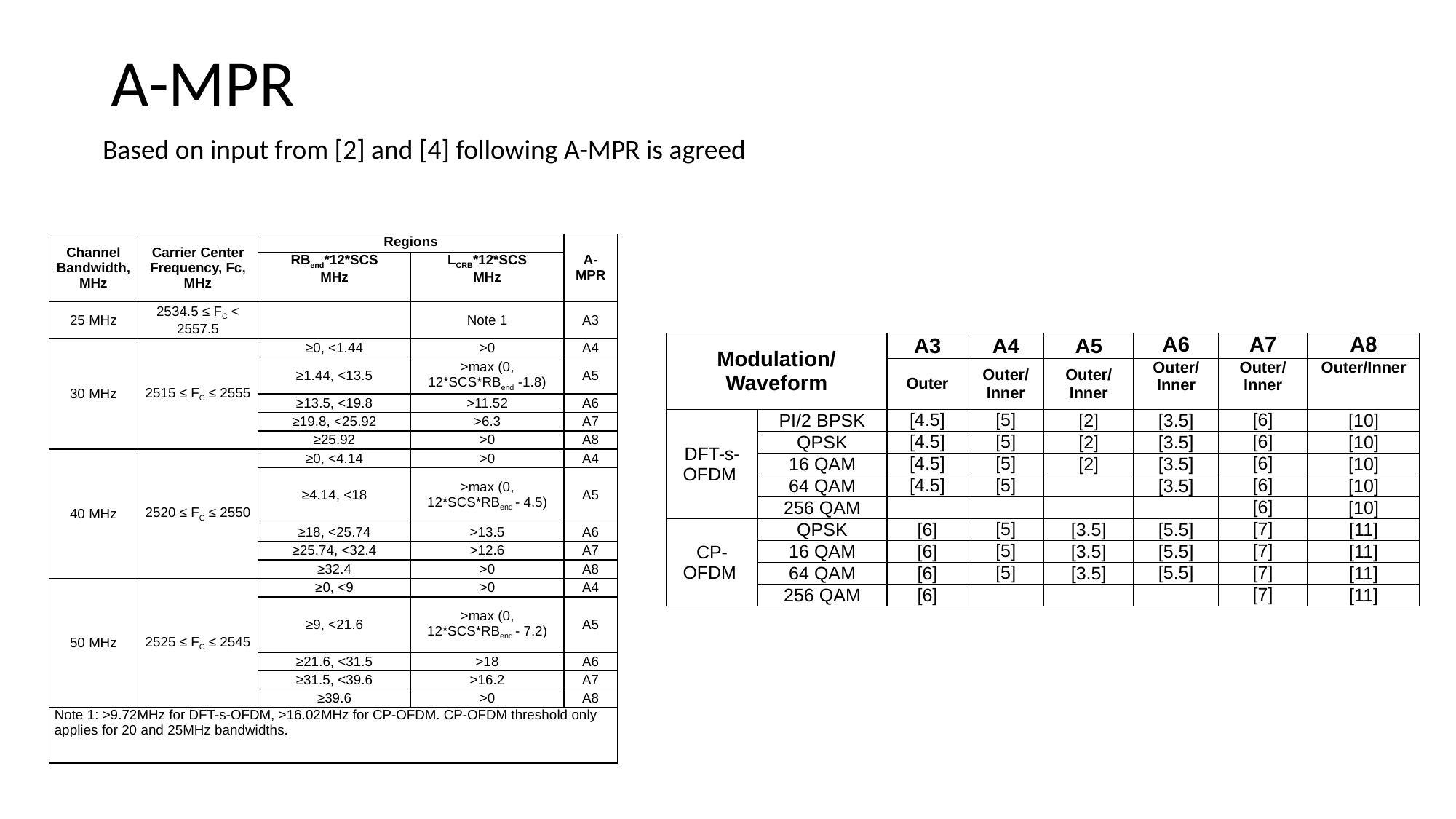

# A-MPR
Based on input from [2] and [4] following A-MPR is agreed
| Channel Bandwidth, MHz | Carrier Center Frequency, Fc, MHz | Regions |  | A-MPR |
| --- | --- | --- | --- | --- |
|  |  | RBend\*12\*SCS MHz | LCRB\*12\*SCS MHz |  |
| 25 MHz | 2534.5 ≤ FC < 2557.5 |  | Note 1 | A3 |
| 30 MHz | 2515 ≤ FC ≤ 2555 | ≥0, <1.44 | >0 | A4 |
|  |  | ≥1.44, <13.5 | >max (0, 12\*SCS\*RBend -1.8) | A5 |
|  |  | ≥13.5, <19.8 | >11.52 | A6 |
|  |  | ≥19.8, <25.92 | >6.3 | A7 |
|  |  | ≥25.92 | >0 | A8 |
| 40 MHz | 2520 ≤ FC ≤ 2550 | ≥0, <4.14 | >0 | A4 |
|  |  | ≥4.14, <18 | >max (0, 12\*SCS\*RBend - 4.5) | A5 |
|  |  | ≥18, <25.74 | >13.5 | A6 |
|  |  | ≥25.74, <32.4 | >12.6 | A7 |
|  |  | ≥32.4 | >0 | A8 |
| 50 MHz | 2525 ≤ FC ≤ 2545 | ≥0, <9 | >0 | A4 |
|  |  | ≥9, <21.6 | >max (0, 12\*SCS\*RBend - 7.2) | A5 |
|  |  | ≥21.6, <31.5 | >18 | A6 |
|  |  | ≥31.5, <39.6 | >16.2 | A7 |
|  |  | ≥39.6 | >0 | A8 |
| Note 1: >9.72MHz for DFT-s-OFDM, >16.02MHz for CP-OFDM. CP-OFDM threshold only applies for 20 and 25MHz bandwidths. |  |  |  |  |
| Modulation/Waveform |  | A3 | A4 | A5 | A6 | A7 | A8 |
| --- | --- | --- | --- | --- | --- | --- | --- |
|  |  | Outer | Outer/Inner | Outer/Inner | Outer/Inner | Outer/Inner | Outer/Inner |
| DFT-s-OFDM | PI/2 BPSK | [4.5] | [5] | [2] | [3.5] | [6] | [10] |
|  | QPSK | [4.5] | [5] | [2] | [3.5] | [6] | [10] |
|  | 16 QAM | [4.5] | [5] | [2] | [3.5] | [6] | [10] |
|  | 64 QAM | [4.5] | [5] |  | [3.5] | [6] | [10] |
|  | 256 QAM |  |  |  |  | [6] | [10] |
| CP-OFDM | QPSK | [6] | [5] | [3.5] | [5.5] | [7] | [11] |
|  | 16 QAM | [6] | [5] | [3.5] | [5.5] | [7] | [11] |
|  | 64 QAM | [6] | [5] | [3.5] | [5.5] | [7] | [11] |
|  | 256 QAM | [6] |  |  |  | [7] | [11] |